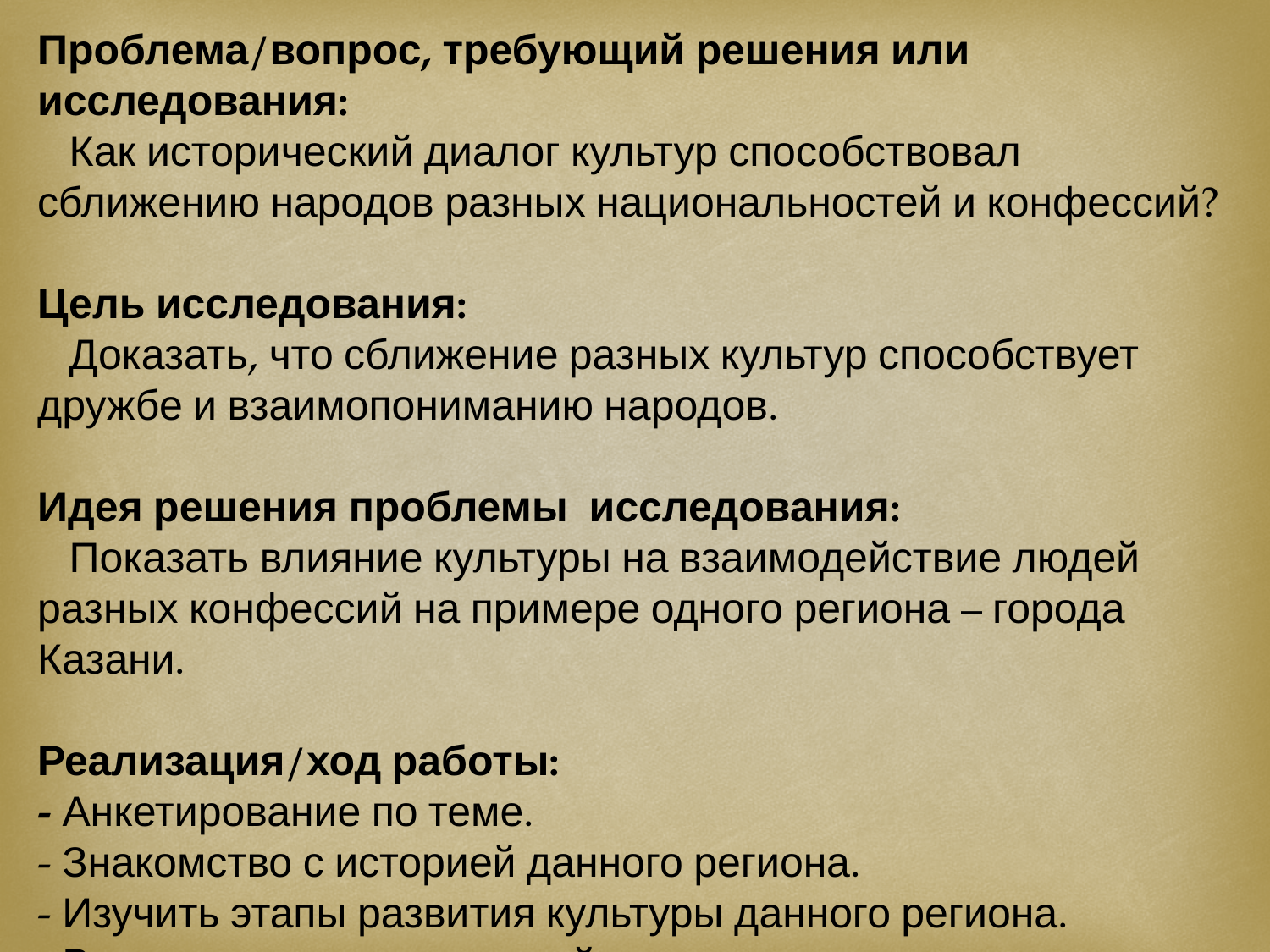

Проблема/вопрос, требующий решения или исследования:
   Как исторический диалог культур способствовал сближению народов разных национальностей и конфессий?

Цель исследования:
   Доказать, что сближение разных культур способствует дружбе и взаимопониманию народов.

Идея решения проблемы  исследования:
   Показать влияние культуры на взаимодействие людей разных конфессий на примере одного региона – города Казани.

Реализация/ход работы:
- Анкетирование по теме.
- Знакомство с историей данного региона.
- Изучить этапы развития культуры данного региона.
- Выяснить связи взаимодействия культур.
- Показать, как эти связи помогают в современной жизни.